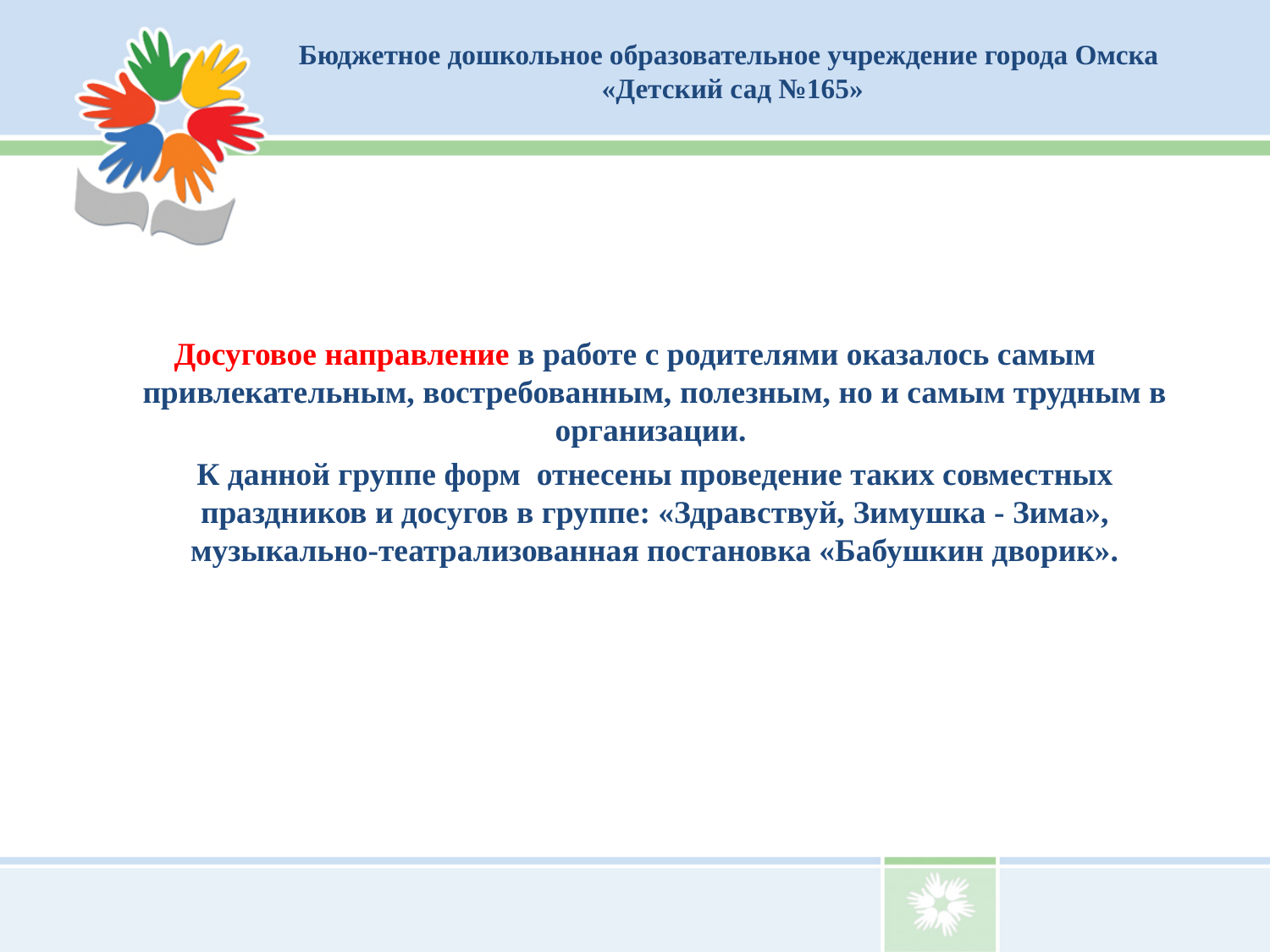

Бюджетное дошкольное образовательное учреждение города Омска
 «Детский сад №165»

 Досуговое направление в работе с родителями оказалось самым привлекательным, востребованным, полезным, но и самым трудным в организации.
      К данной группе форм  отнесены проведение таких совместных праздников и досугов в группе: «Здравствуй, Зимушка - Зима», музыкально-театрализованная постановка «Бабушкин дворик».